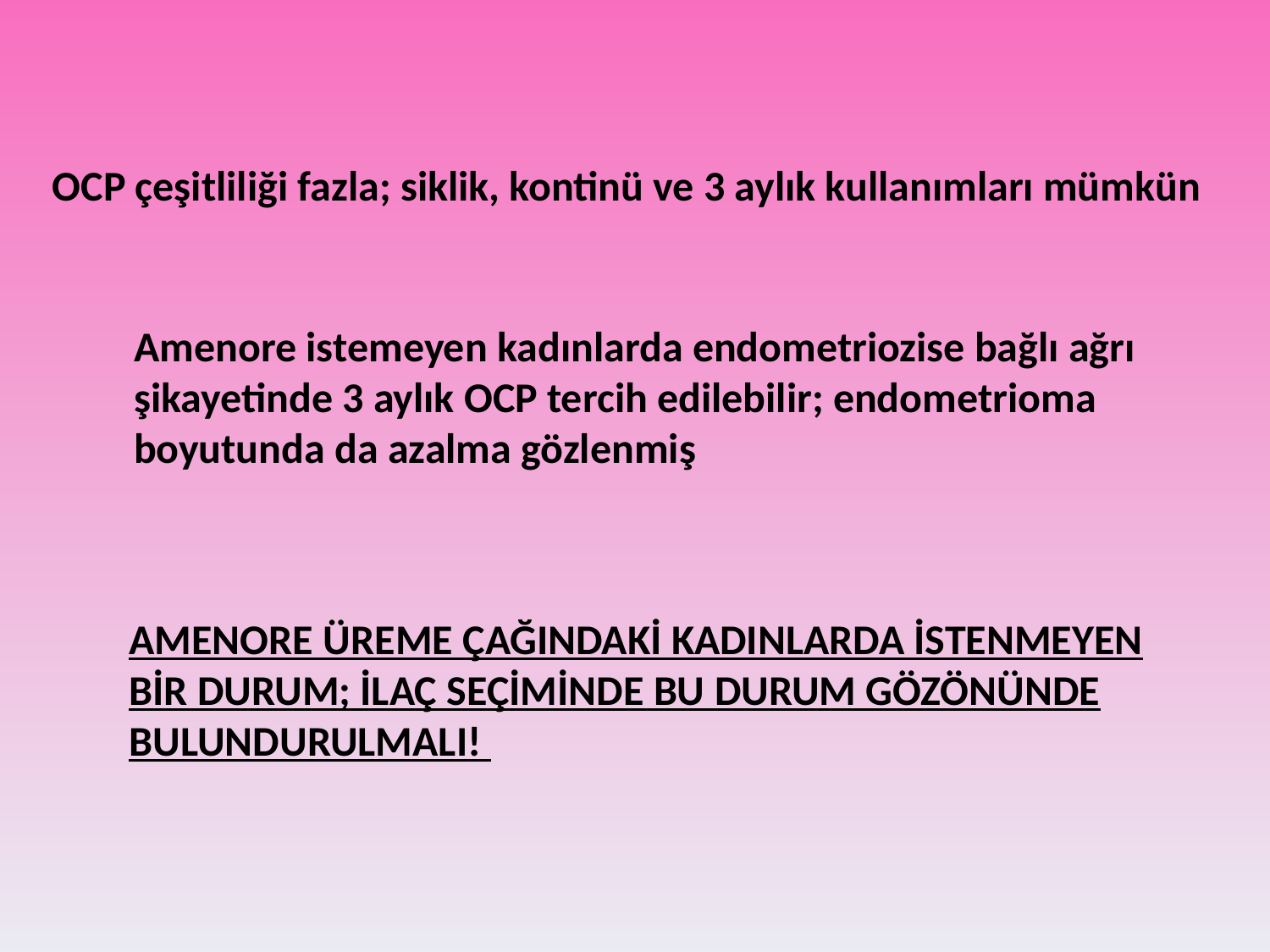

OCP çeşitliliği fazla; siklik, kontinü ve 3 aylık kullanımları mümkün
Amenore istemeyen kadınlarda endometriozise bağlı ağrı şikayetinde 3 aylık OCP tercih edilebilir; endometrioma boyutunda da azalma gözlenmiş
AMENORE ÜREME ÇAĞINDAKİ KADINLARDA İSTENMEYEN BİR DURUM; İLAÇ SEÇİMİNDE BU DURUM GÖZÖNÜNDE BULUNDURULMALI!